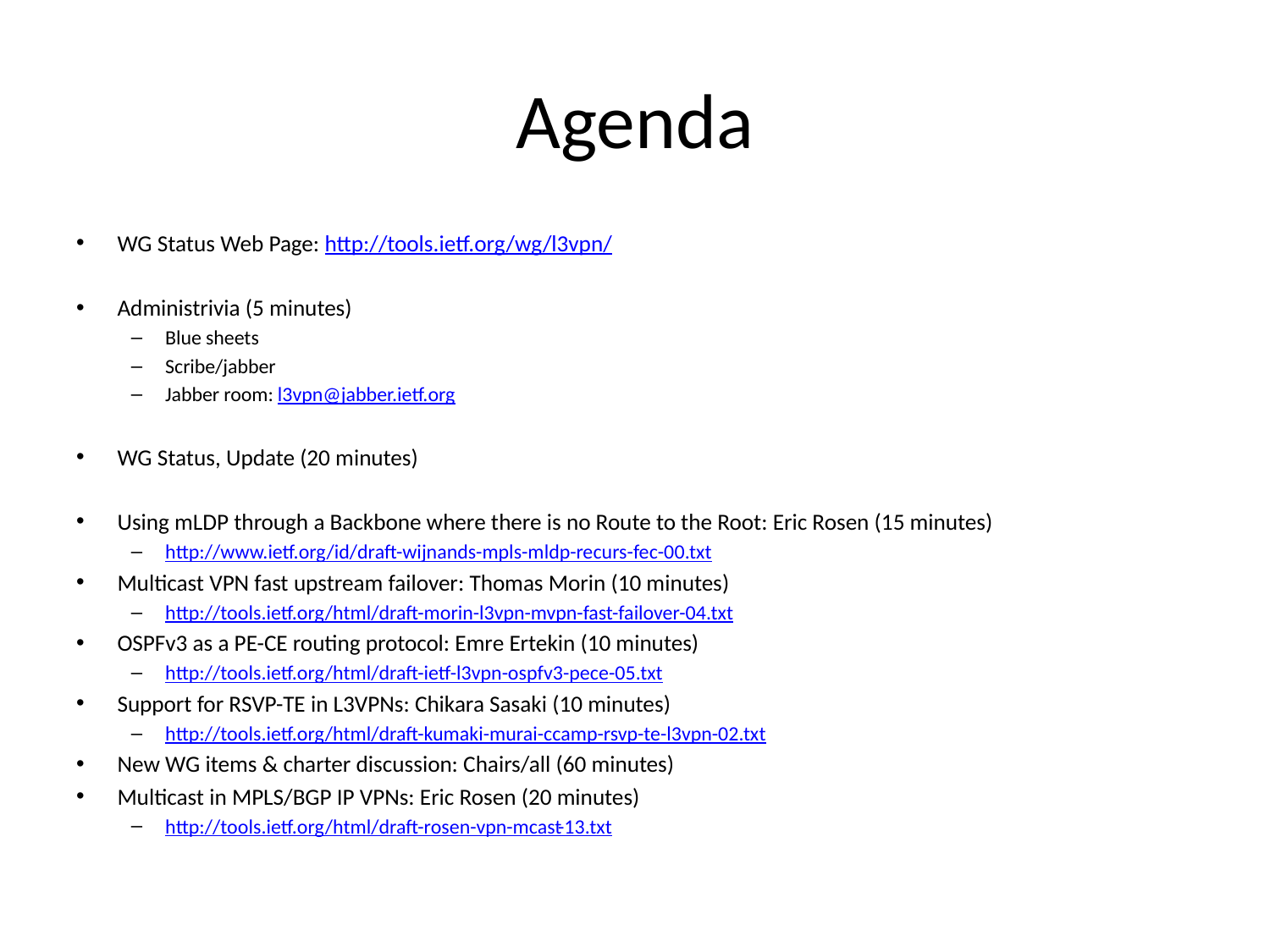

# Agenda
WG Status Web Page: http://tools.ietf.org/wg/l3vpn/

Administrivia (5 minutes)
Blue sheets
Scribe/jabber
Jabber room: l3vpn@jabber.ietf.org

WG Status, Update (20 minutes)

Using mLDP through a Backbone where there is no Route to the Root: Eric Rosen (15 minutes)
http://www.ietf.org/id/draft-wijnands-mpls-mldp-recurs-fec-00.txt
Multicast VPN fast upstream failover: Thomas Morin (10 minutes)
http://tools.ietf.org/html/draft-morin-l3vpn-mvpn-fast-failover-04.txt
OSPFv3 as a PE-CE routing protocol: Emre Ertekin (10 minutes)
http://tools.ietf.org/html/draft-ietf-l3vpn-ospfv3-pece-05.txt
Support for RSVP-TE in L3VPNs: Chikara Sasaki (10 minutes)
http://tools.ietf.org/html/draft-kumaki-murai-ccamp-rsvp-te-l3vpn-02.txt
New WG items & charter discussion: Chairs/all (60 minutes)
Multicast in MPLS/BGP IP VPNs: Eric Rosen (20 minutes)
http://tools.ietf.org/html/draft-rosen-vpn-mcast-13.txt